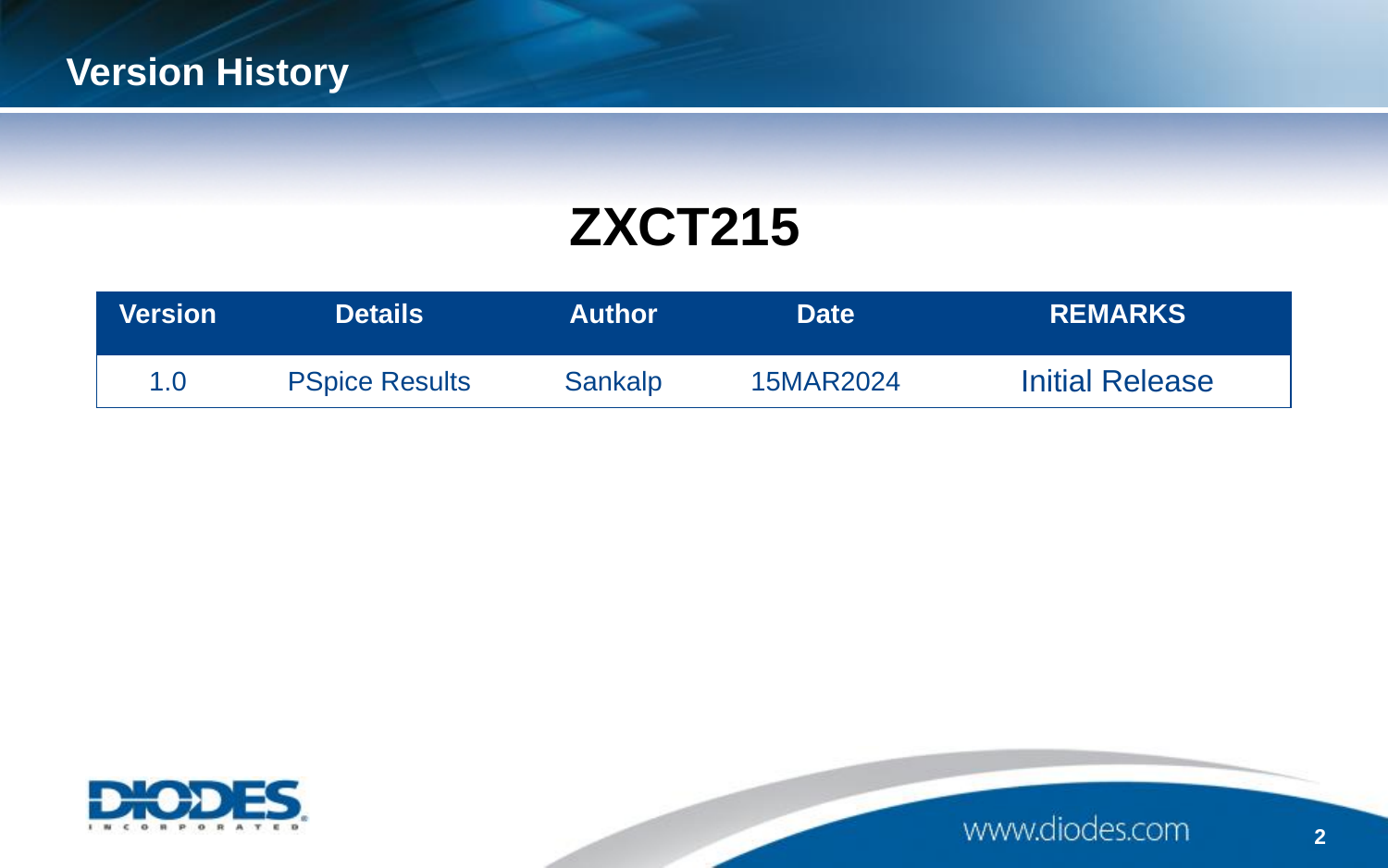

Version History
# ZXCT215
| Version | Details | Author | Date | REMARKS |
| --- | --- | --- | --- | --- |
| 1.0 | PSpice Results | Sankalp | 15MAR2024 | Initial Release |
2